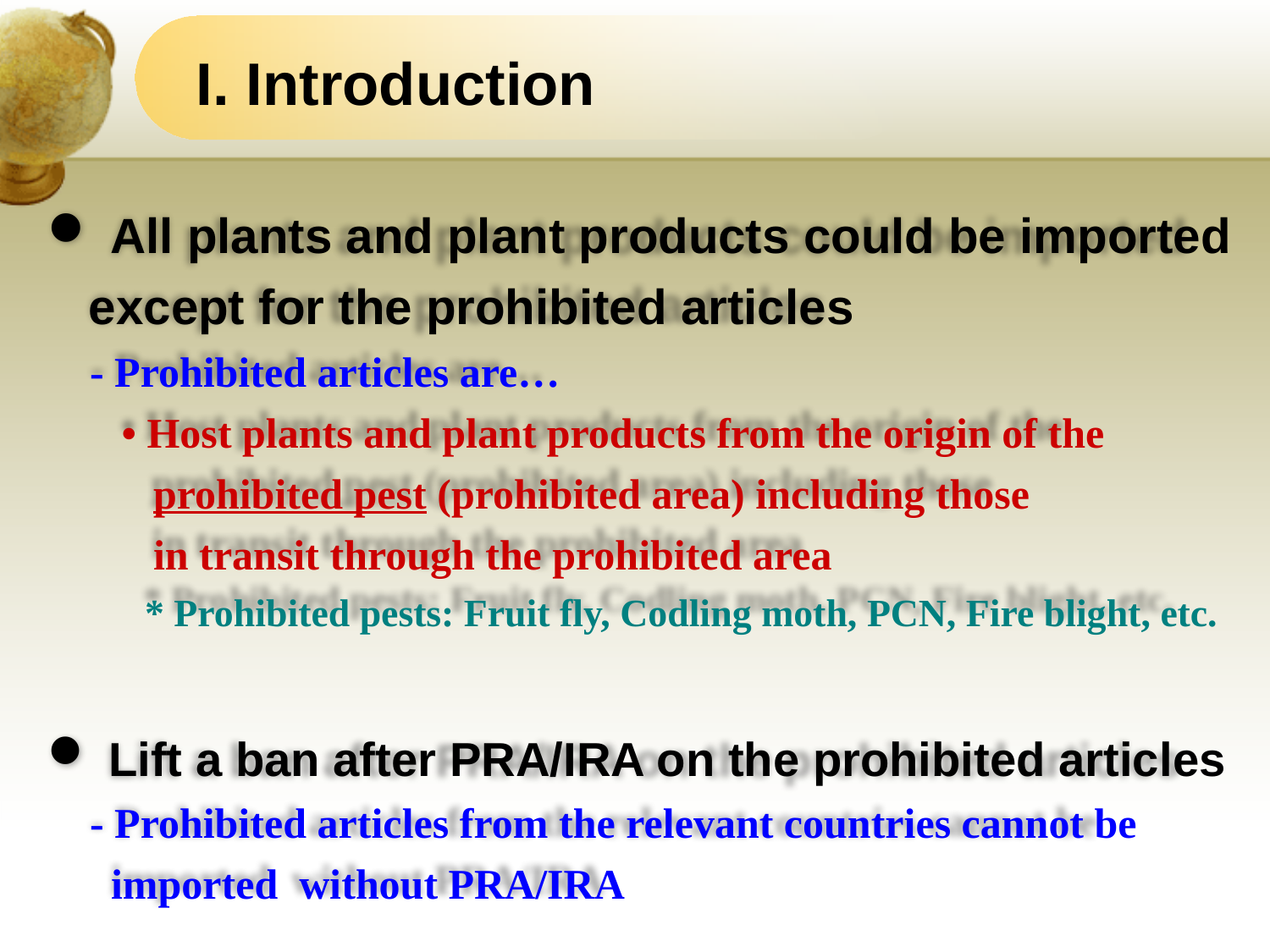

I. Introduction
 All plants and plant products could be imported
   except for the prohibited articles
    - Prohibited articles are…
       • Host plants and plant products from the origin of the
          prohibited pest (prohibited area) including those
          in transit through the prohibited area
          * Prohibited pests: Fruit fly, Codling moth, PCN, Fire blight, etc.
 Lift a ban after PRA/IRA on the prohibited articles
    - Prohibited articles from the relevant countries cannot be
      imported  without PRA/IRA